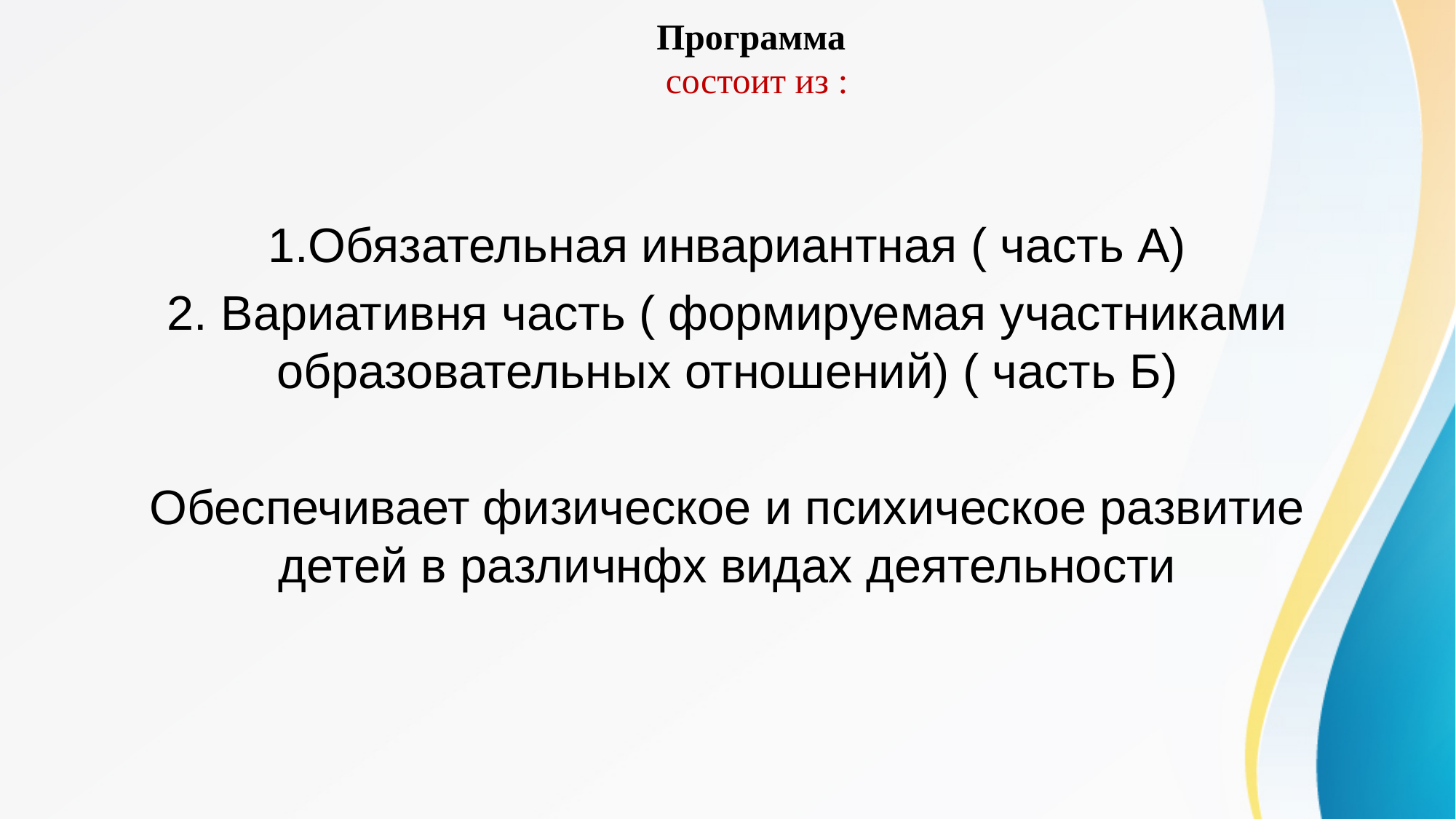

# Программа состоит из :

1.Обязательная инвариантная ( часть А)
2. Вариативня часть ( формируемая участниками образовательных отношений) ( часть Б)

Обеспечивает физическое и психическое развитие детей в различнфх видах деятельности